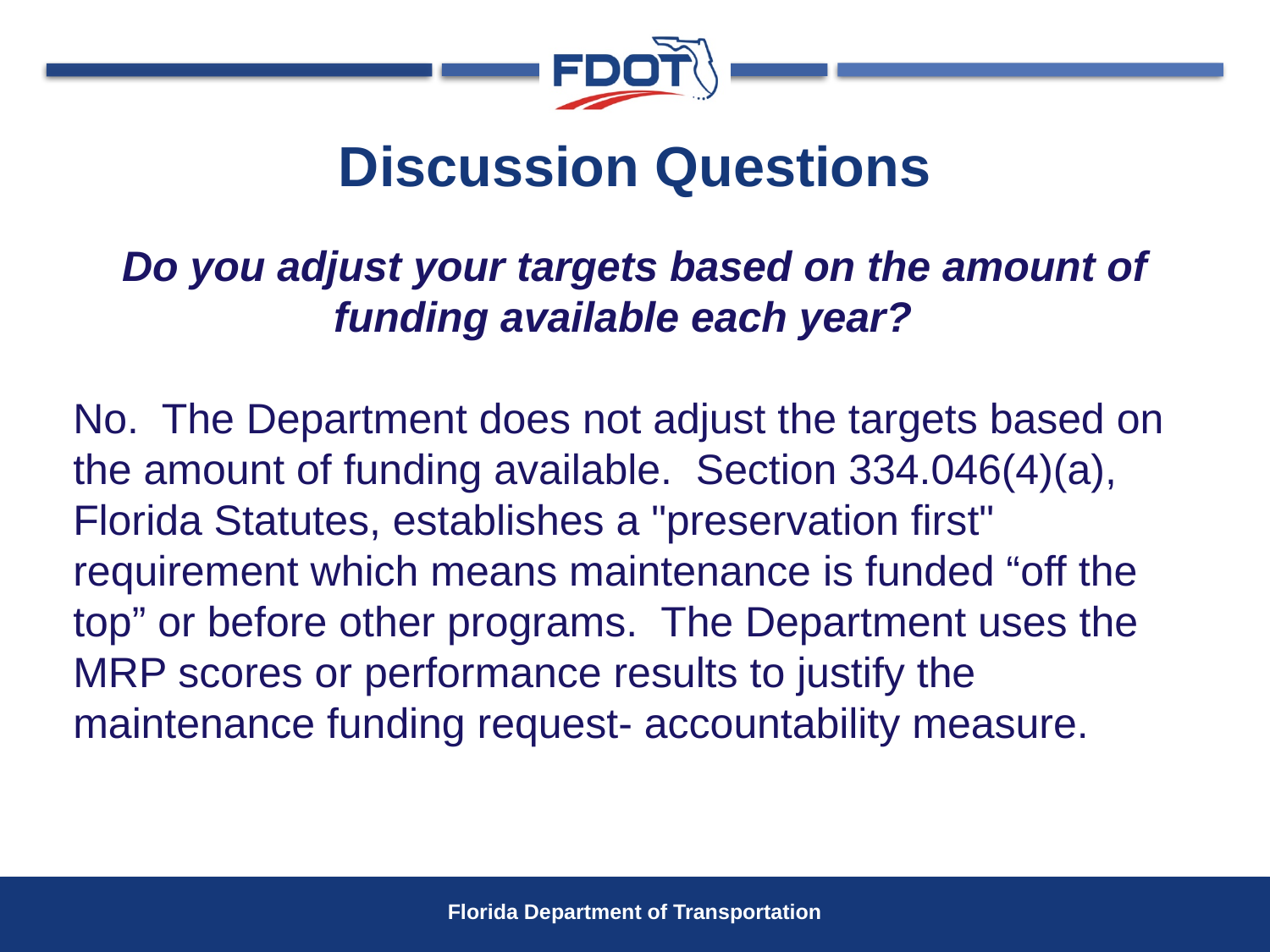

# Discussion Questions
Do you adjust your targets based on the amount of funding available each year?

No.  The Department does not adjust the targets based on the amount of funding available.  Section 334.046(4)(a), Florida Statutes, establishes a "preservation first" requirement which means maintenance is funded “off the top” or before other programs.  The Department uses the MRP scores or performance results to justify the maintenance funding request- accountability measure.